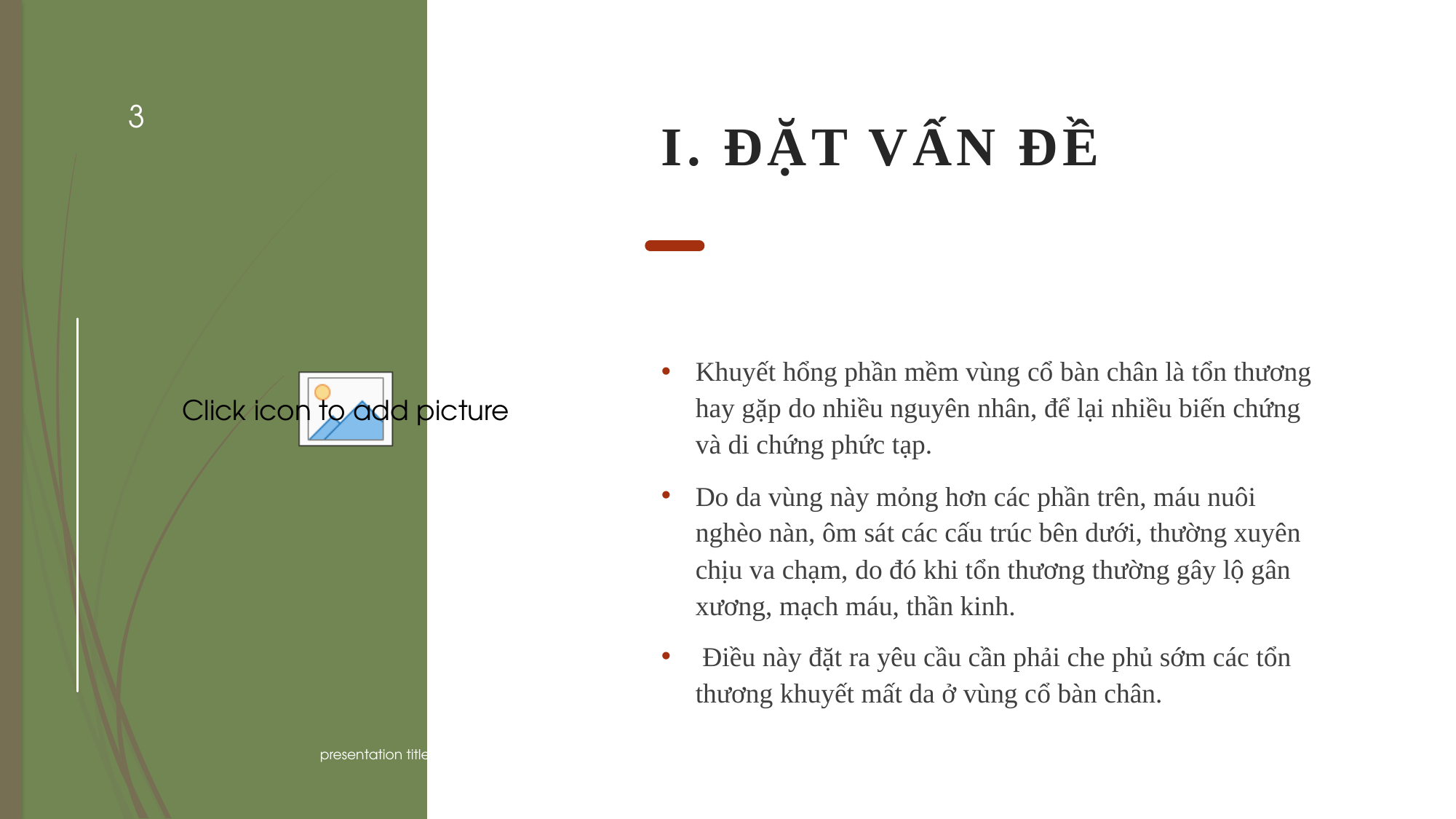

3
# I. ĐẶT VẤN ĐỀ

Khuyết hổng phần mềm vùng cổ bàn chân là tổn thương hay gặp do nhiều nguyên nhân, để lại nhiều biến chứng và di chứng phức tạp.
Do da vùng này mỏng hơn các phần trên, máu nuôi nghèo nàn, ôm sát các cấu trúc bên dưới, thường xuyên chịu va chạm, do đó khi tổn thương thường gây lộ gân xương, mạch máu, thần kinh.
 Điều này đặt ra yêu cầu cần phải che phủ sớm các tổn thương khuyết mất da ở vùng cổ bàn chân.

presentation title